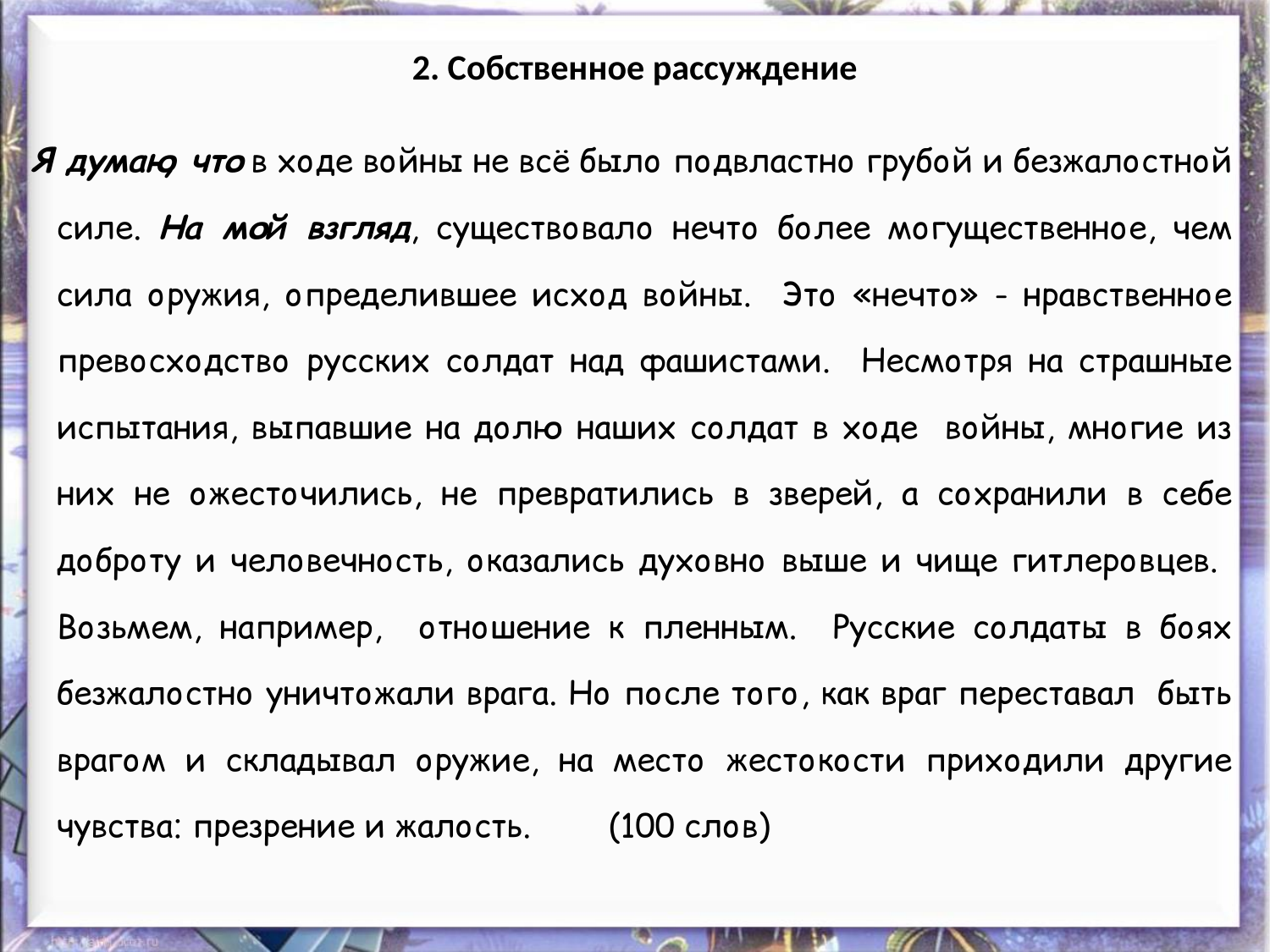

# 2. Собственное рассуждение
    Я думаю, что в ходе войны не всё было подвластно грубой и безжалостной силе. На мой взгляд, существовало нечто более могущественное, чем сила оружия, определившее исход войны.  Это «нечто» - нравственное превосходство русских солдат над фашистами.  Несмотря на страшные испытания, выпавшие на долю наших солдат в ходе  войны, многие из них не ожесточились, не превратились в зверей, а сохранили в себе доброту и человечность, оказались духовно выше и чище гитлеровцев.  Возьмем, например,  отношение к пленным.  Русские солдаты в боях безжалостно уничтожали врага. Но после того, как враг переставал  быть врагом и складывал оружие, на место жестокости приходили другие чувства: презрение и жалость.        (100 слов)